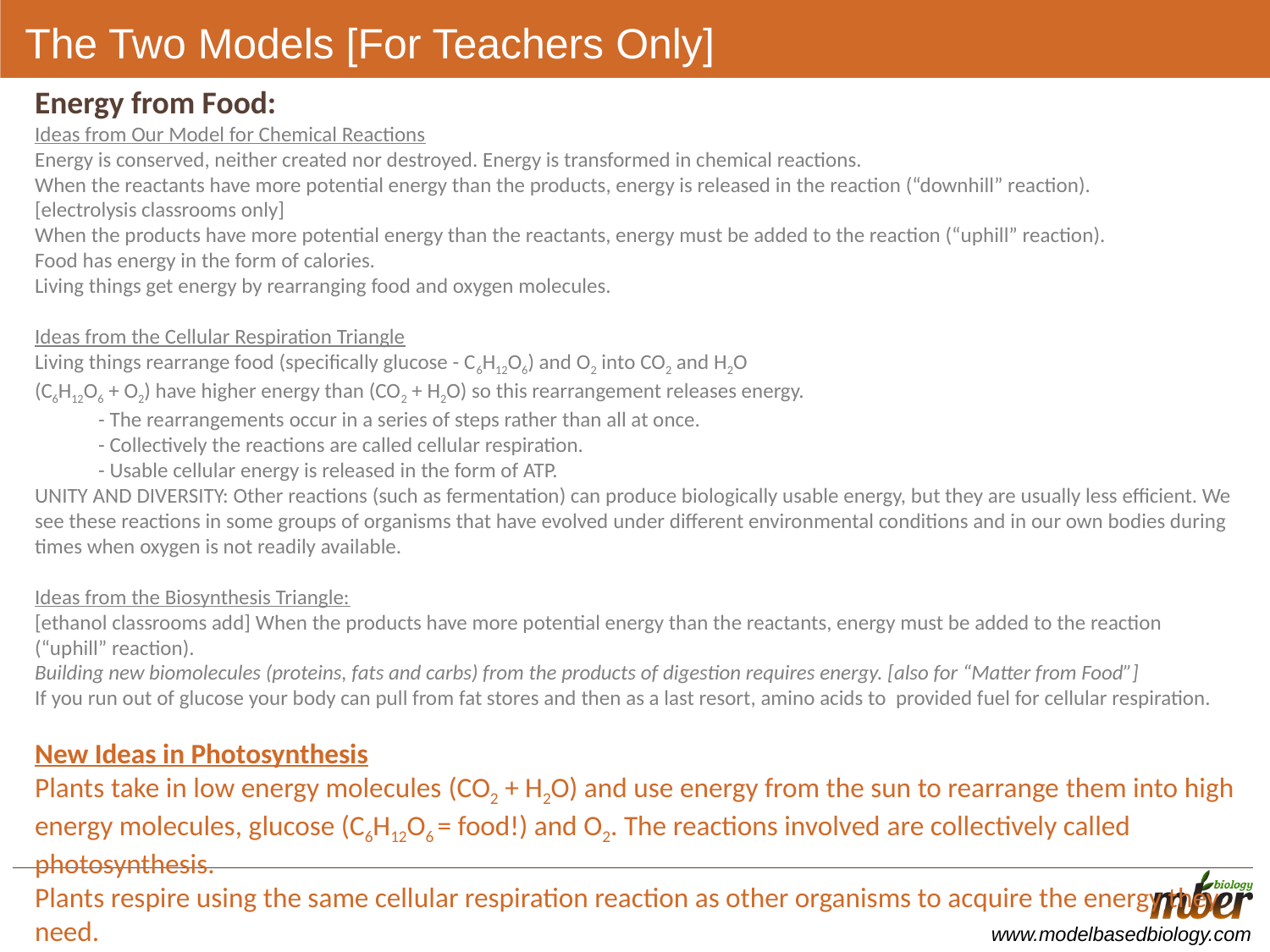

# The Two Models [For Teachers Only]
Energy from Food:
Ideas from Our Model for Chemical Reactions
Energy is conserved, neither created nor destroyed. Energy is transformed in chemical reactions.
When the reactants have more potential energy than the products, energy is released in the reaction (“downhill” reaction).
[electrolysis classrooms only]
When the products have more potential energy than the reactants, energy must be added to the reaction (“uphill” reaction).
Food has energy in the form of calories.
Living things get energy by rearranging food and oxygen molecules.

Ideas from the Cellular Respiration Triangle
Living things rearrange food (specifically glucose - C6H12O﻿6﻿) and O2 into CO2 and H2O
(C6H12O6 + O2) have higher energy than (CO2 + H2O) so this rearrangement releases energy.
- The rearrangements occur in a series of steps rather than all at once.
- Collectively the reactions are called cellular respiration.
- Usable cellular energy is released in the form of ATP.
UNITY AND DIVERSITY: Other reactions (such as fermentation) can produce biologically usable energy, but they are usually less efficient. We see these reactions in some groups of organisms that have evolved under different environmental conditions and in our own bodies during times when oxygen is not readily available.

Ideas from the Biosynthesis Triangle:
[ethanol classrooms add] When the products have more potential energy than the reactants, energy must be added to the reaction (“uphill” reaction).
Building new biomolecules (proteins, fats and carbs) from the products of digestion requires energy. [also for “Matter from Food”]
If you run out of glucose your body can pull from fat stores and then as a last resort, amino acids to  provided fuel for cellular respiration.

New Ideas in Photosynthesis
Plants take in low energy molecules (CO2 + H2O) and use energy from the sun to rearrange them into high energy molecules, glucose (C6H12O6 = food!) and O2. The reactions involved are collectively called photosynthesis.
Plants respire using the same cellular respiration reaction as other organisms to acquire the energy they need.